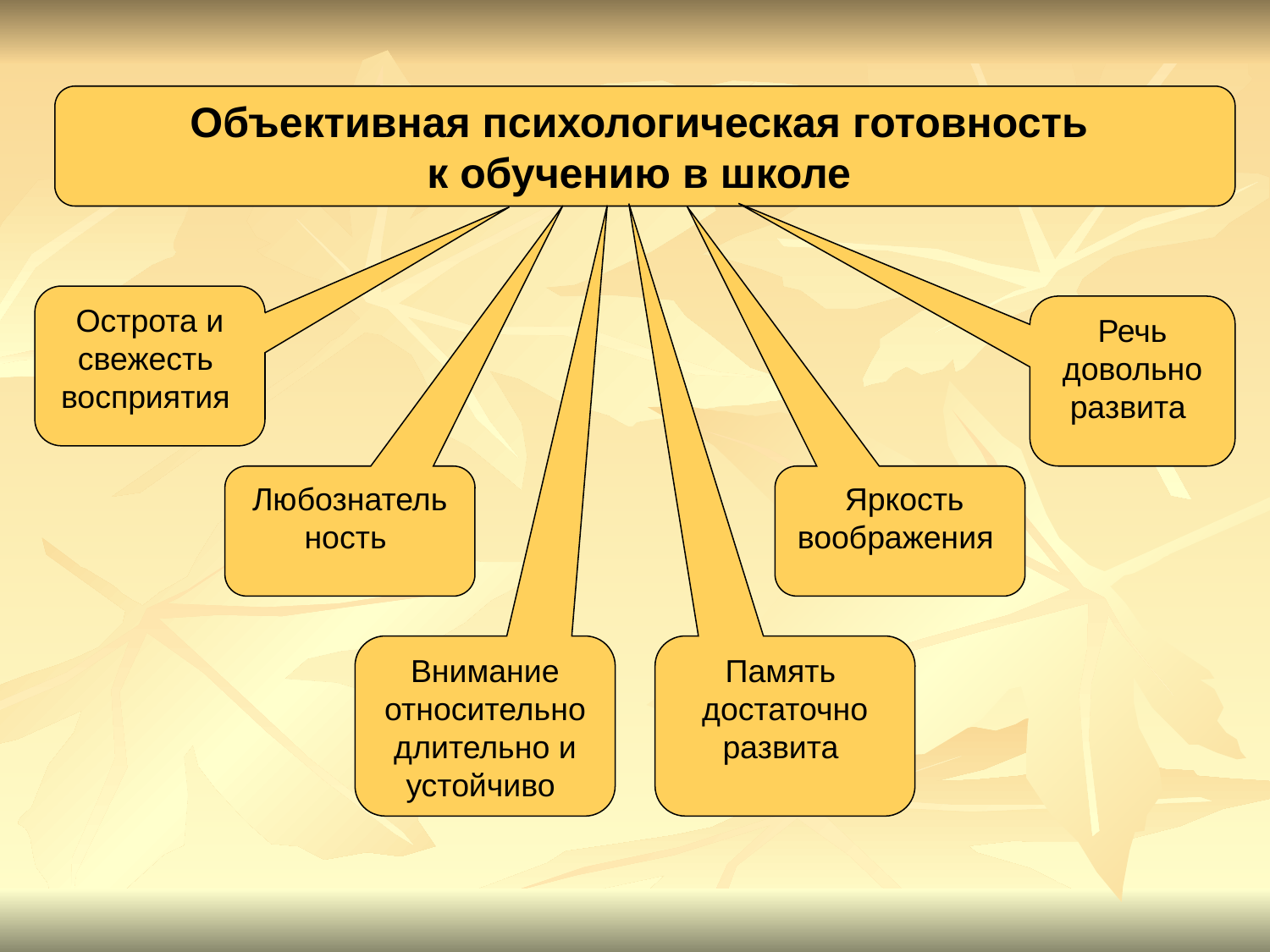

Объективная психологическая готовность
к обучению в школе
Острота и свежесть  восприятия
Речь довольно развита
Любознательность
 Яркость воображения
Внимание относительно длительно и устойчиво
Память  достаточно развита